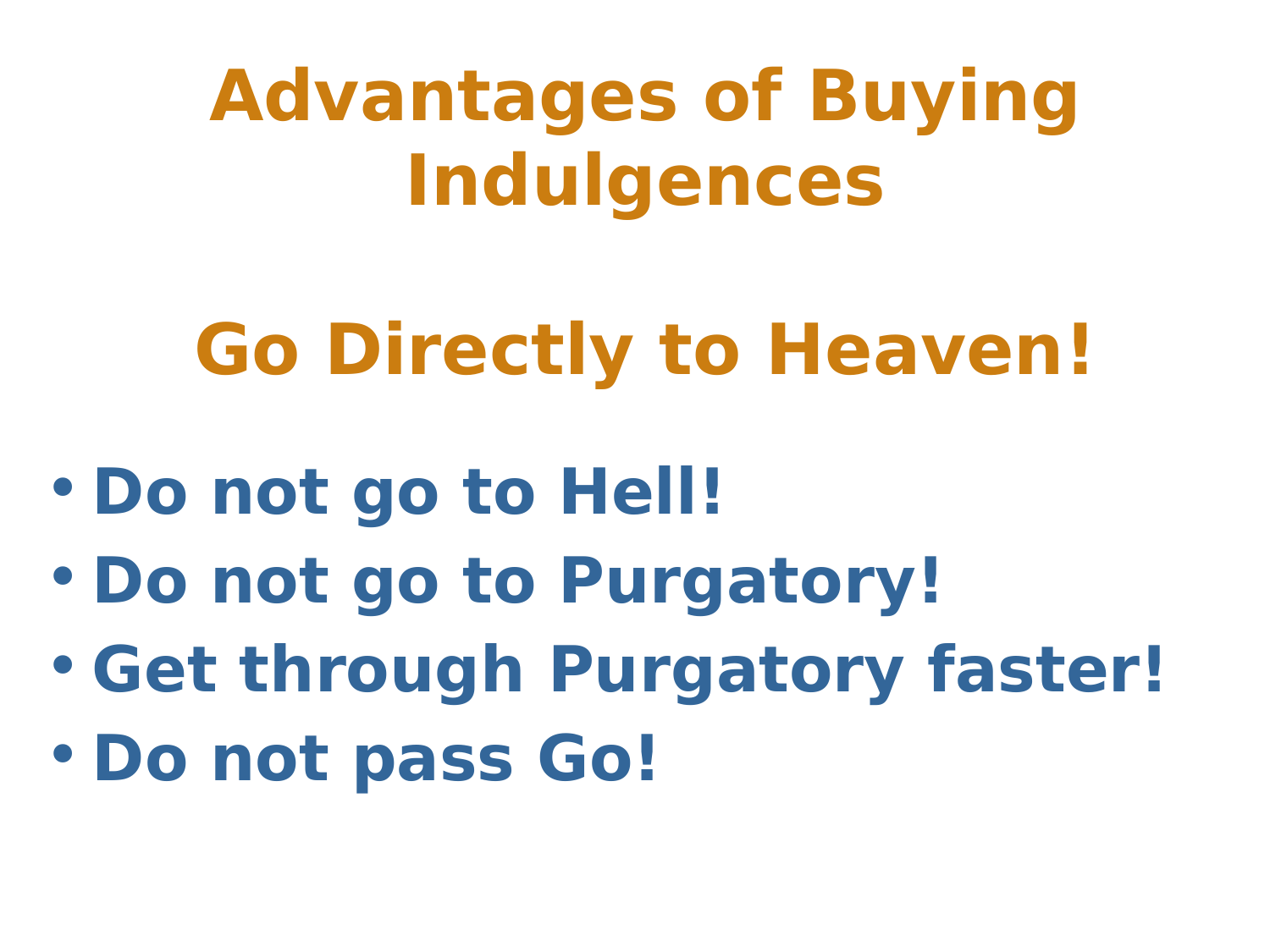

# Advantages of Buying Indulgences Go Directly to Heaven!
Do not go to Hell!
Do not go to Purgatory!
Get through Purgatory faster!
Do not pass Go!